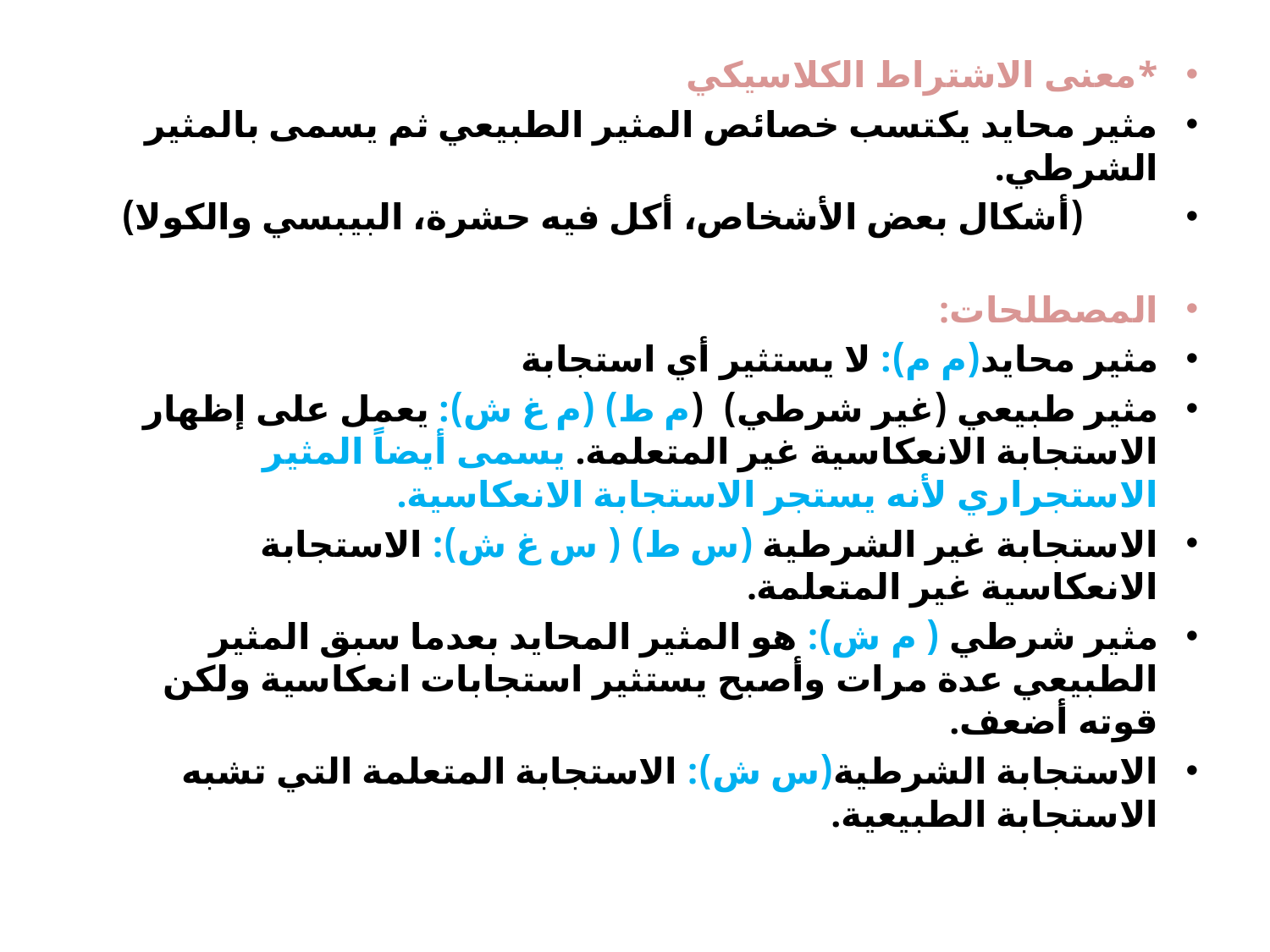

*معنى الاشتراط الكلاسيكي
مثير محايد يكتسب خصائص المثير الطبيعي ثم يسمى بالمثير الشرطي.
        (أشكال بعض الأشخاص، أكل فيه حشرة، البيبسي والكولا)
المصطلحات:
مثير محايد(م م): لا يستثير أي استجابة
مثير طبيعي (غير شرطي)  (م ط) (م غ ش): يعمل على إظهار الاستجابة الانعكاسية غير المتعلمة. يسمى أيضاً المثير الاستجراري لأنه يستجر الاستجابة الانعكاسية.
الاستجابة غير الشرطية (س ط) ( س غ ش): الاستجابة الانعكاسية غير المتعلمة.
مثير شرطي ( م ش): هو المثير المحايد بعدما سبق المثير الطبيعي عدة مرات وأصبح يستثير استجابات انعكاسية ولكن قوته أضعف.
الاستجابة الشرطية(س ش): الاستجابة المتعلمة التي تشبه الاستجابة الطبيعية.